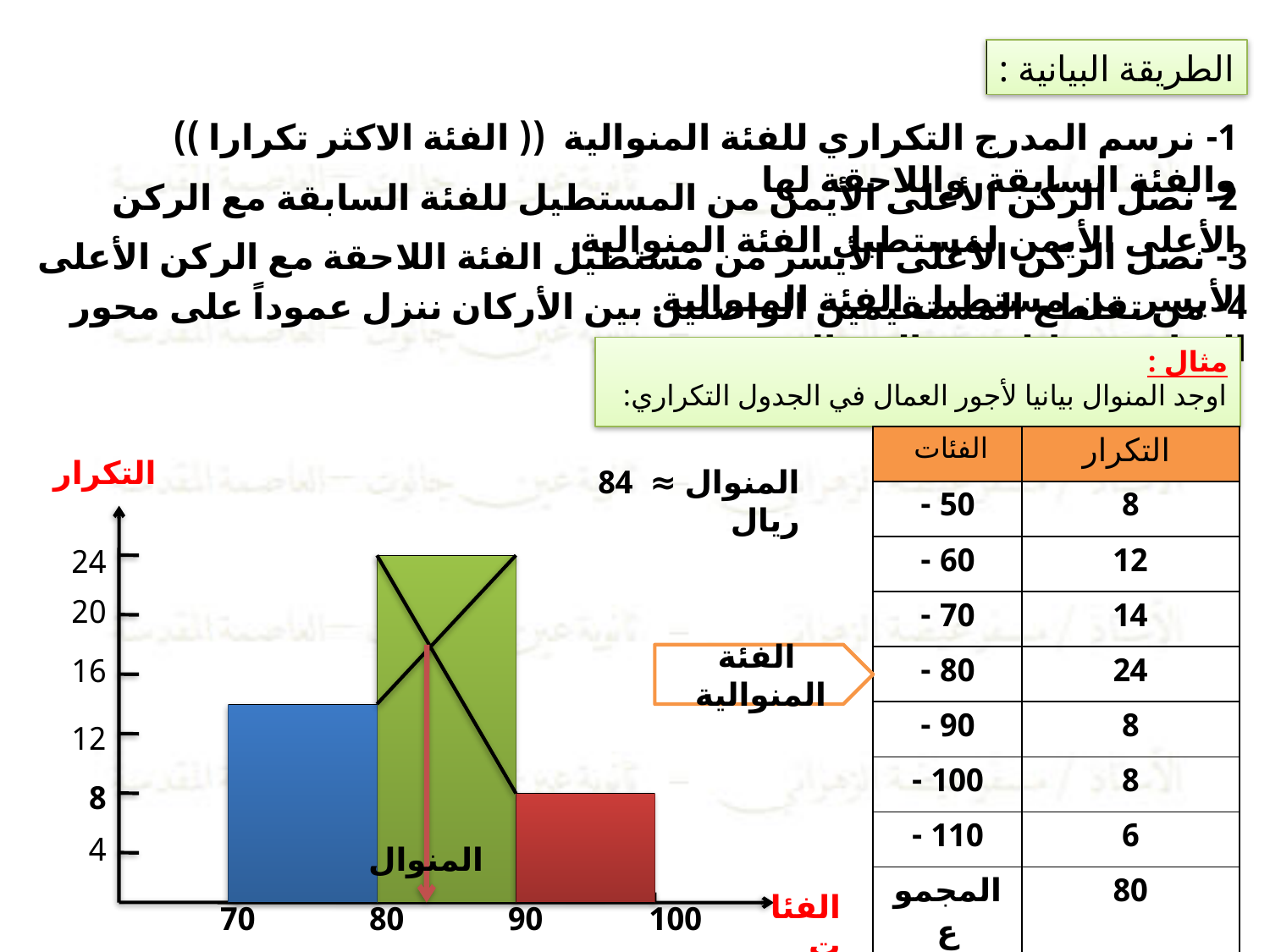

الطريقة البيانية :
1- نرسم المدرج التكراري للفئة المنوالية  (( الفئة الاكثر تكرارا )) والفئة السابقة  واللاحقة لها
2- نصل الركن الأعلى الأيمن من المستطيل للفئة السابقة مع الركن الأعلى الأيمن لمستطيل الفئة المنوالية.
3- نصل الركن الأعلى الأيسر من مستطيل الفئة اللاحقة مع الركن الأعلى الأيسر من مستطيل الفئة المنوالية.
4- من تقاطع المستقيمين الواصلين بين الأركان ننزل عموداً على محور الفئات فيقابله في المنوال
مثال :
اوجد المنوال بيانيا لأجور العمال في الجدول التكراري:

| الفئات | التكرار |
| --- | --- |
| 50 - | 8 |
| 60 - | 12 |
| 70 - | 14 |
| 80 - | 24 |
| 90 - | 8 |
| 100 - | 8 |
| 110 - | 6 |
| المجموع | 80 |
التكرار
المنوال ≈  84  ريال
24

20
16

الفئة المنوالية

12
8

4
المنوال
الفئات
70
80
90
100